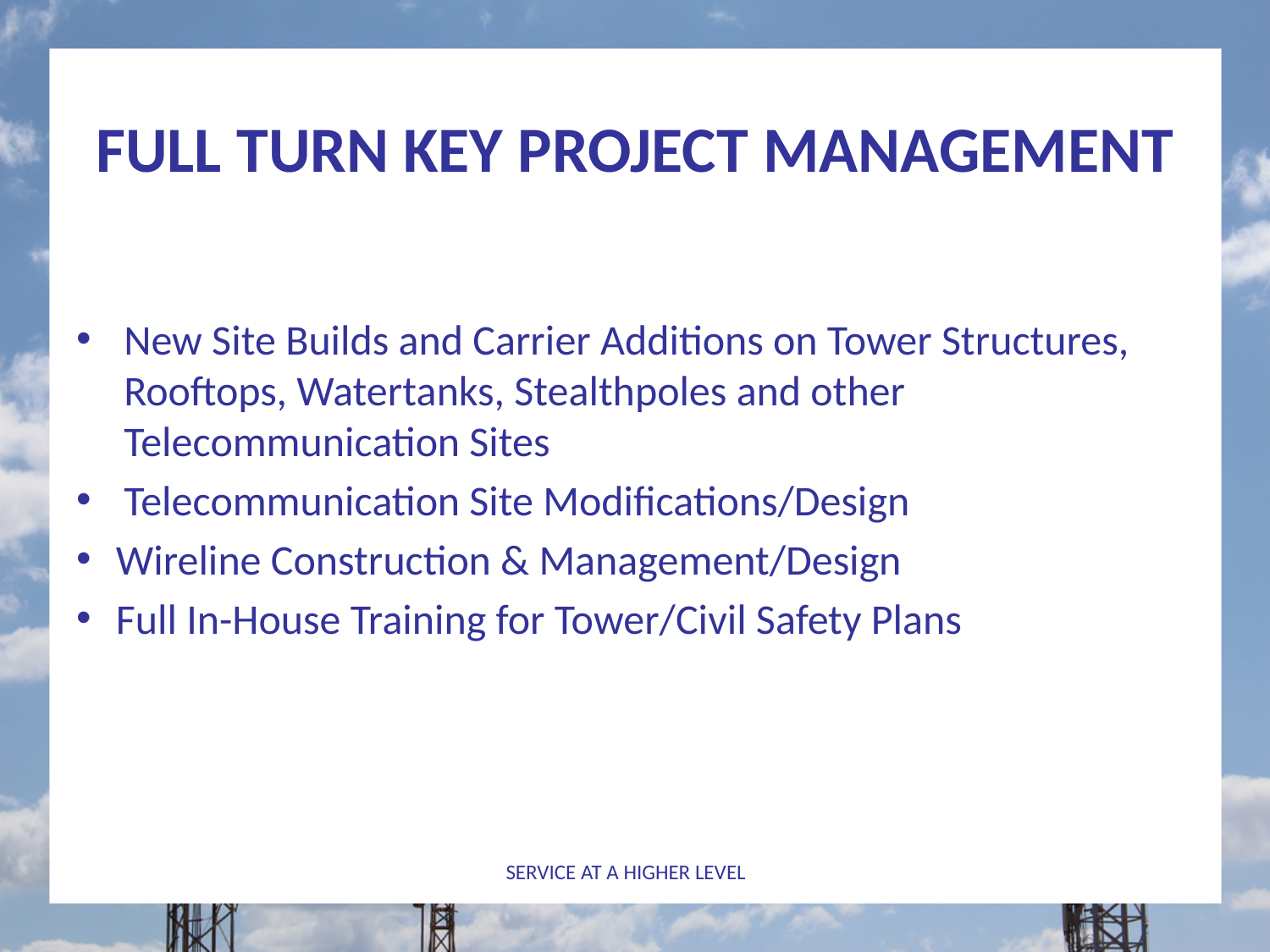

# FULL TURN KEY PROJECT MANAGEMENT
New Site Builds and Carrier Additions on Tower Structures, Rooftops, Watertanks, Stealthpoles and other Telecommunication Sites
Telecommunication Site Modifications/Design
Wireline Construction & Management/Design
Full In-House Training for Tower/Civil Safety Plans

SERVICE AT A HIGHER LEVEL